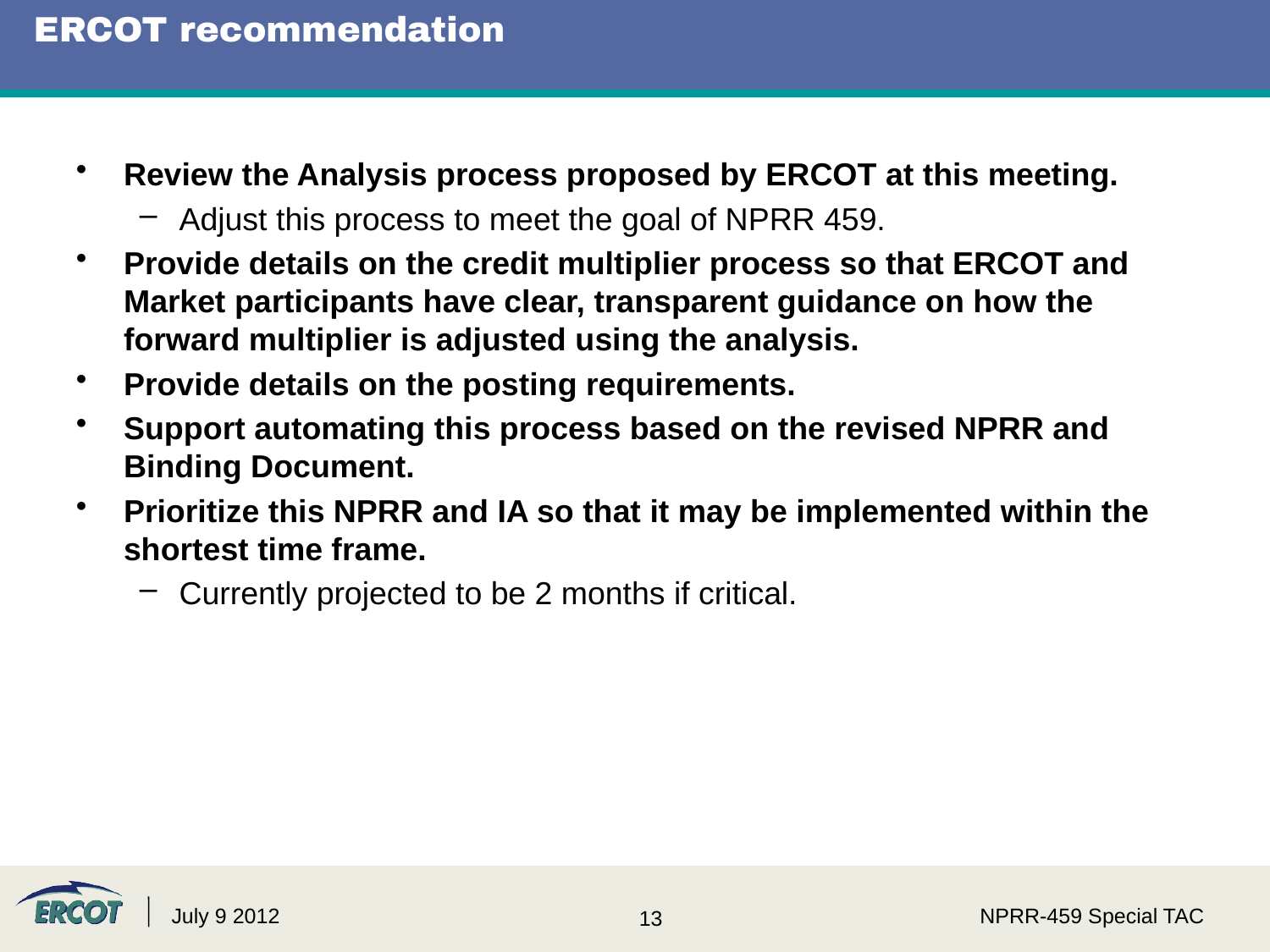

ERCOT recommendation
Review the Analysis process proposed by ERCOT at this meeting.
Adjust this process to meet the goal of NPRR 459.
Provide details on the credit multiplier process so that ERCOT and Market participants have clear, transparent guidance on how the forward multiplier is adjusted using the analysis.
Provide details on the posting requirements.
Support automating this process based on the revised NPRR and Binding Document.
Prioritize this NPRR and IA so that it may be implemented within the shortest time frame.
Currently projected to be 2 months if critical.
July 9 2012
NPRR-459 Special TAC